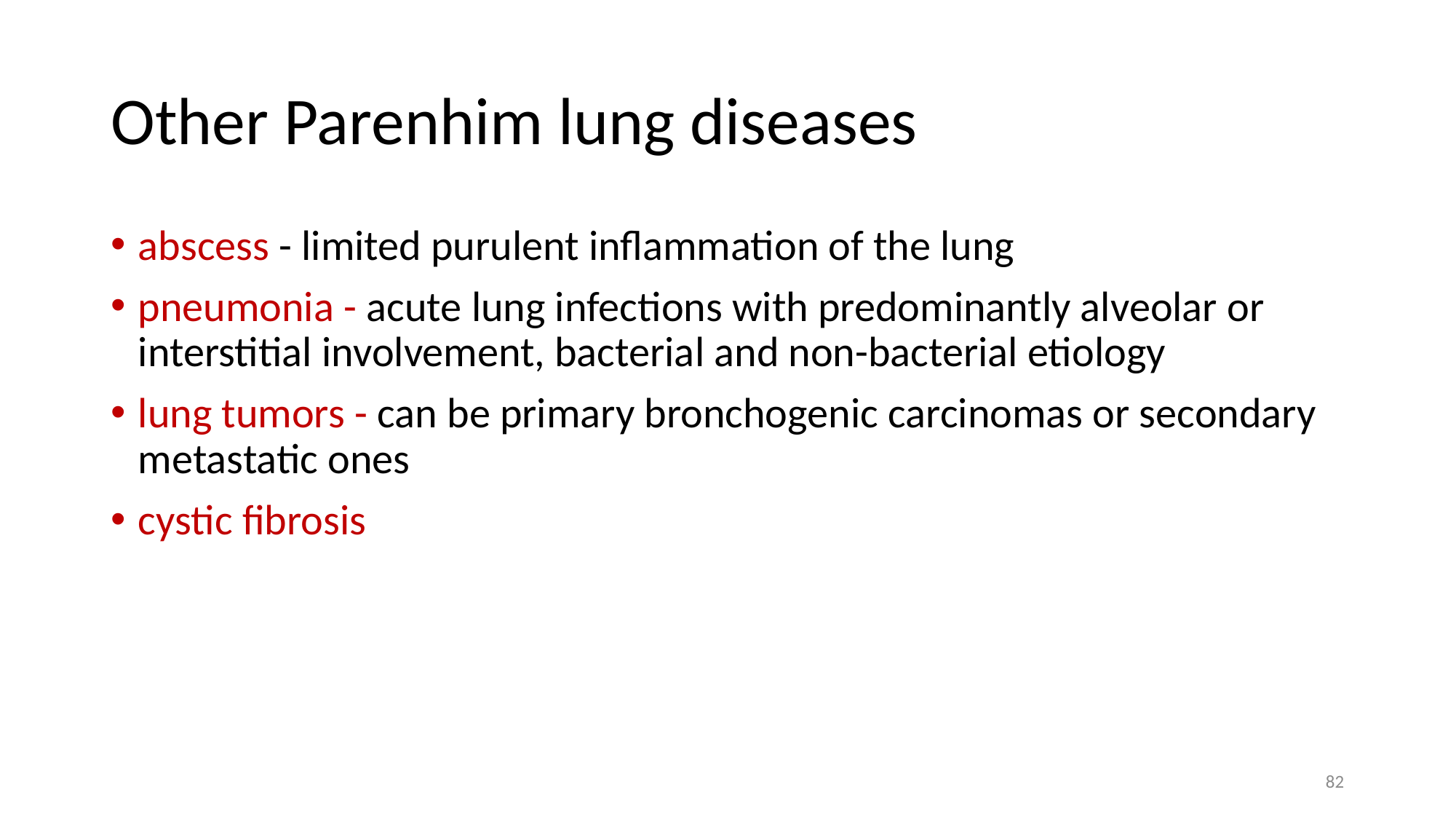

# Other Parenhim lung diseases
abscess - limited purulent inflammation of the lung
pneumonia - acute lung infections with predominantly alveolar or interstitial involvement, bacterial and non-bacterial etiology
lung tumors - can be primary bronchogenic carcinomas or secondary metastatic ones
cystic fibrosis
82